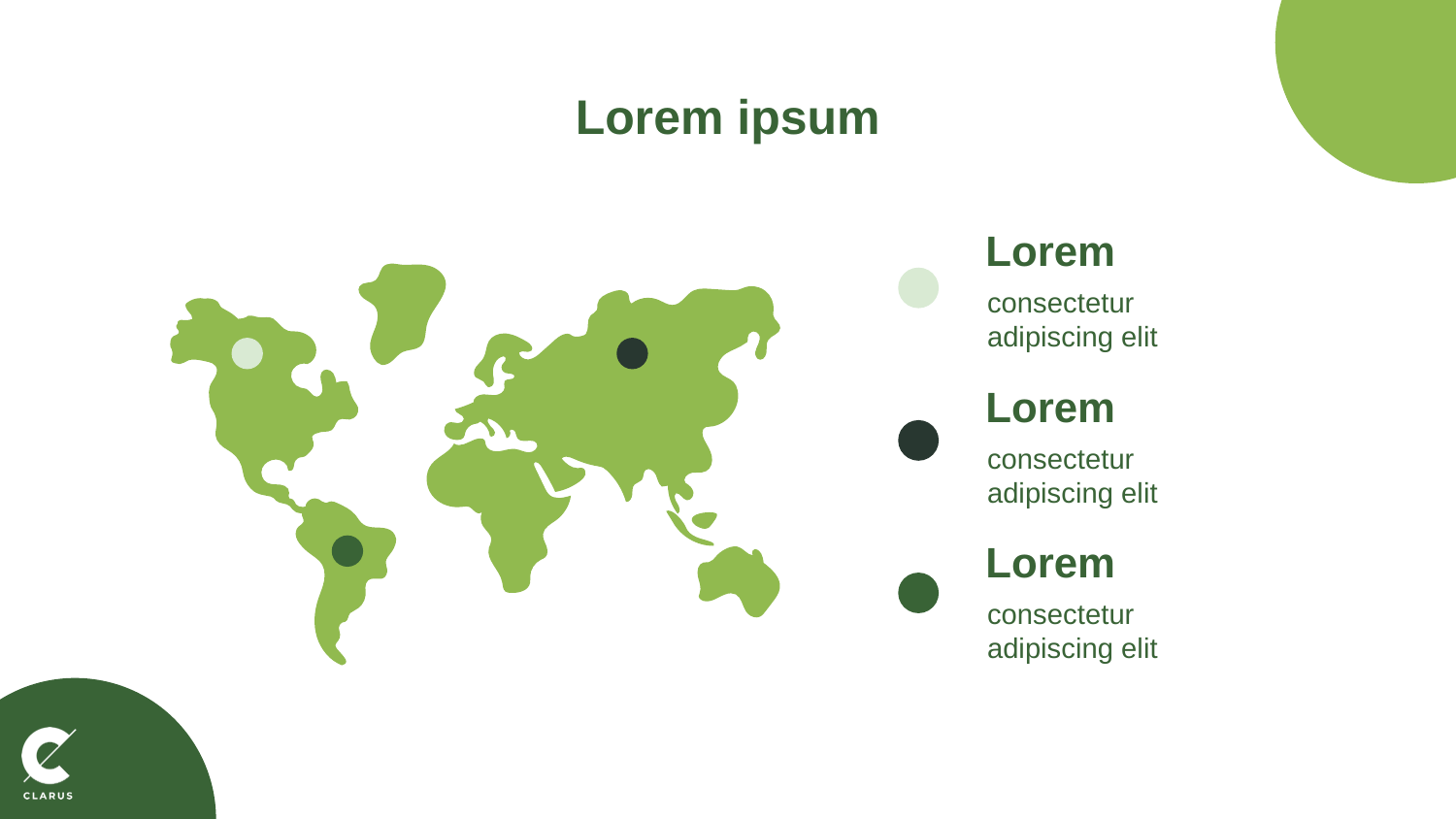

# Lorem ipsum
Lorem

consectetur adipiscing elit

Lorem

consectetur adipiscing elit
Lorem

consectetur adipiscing elit